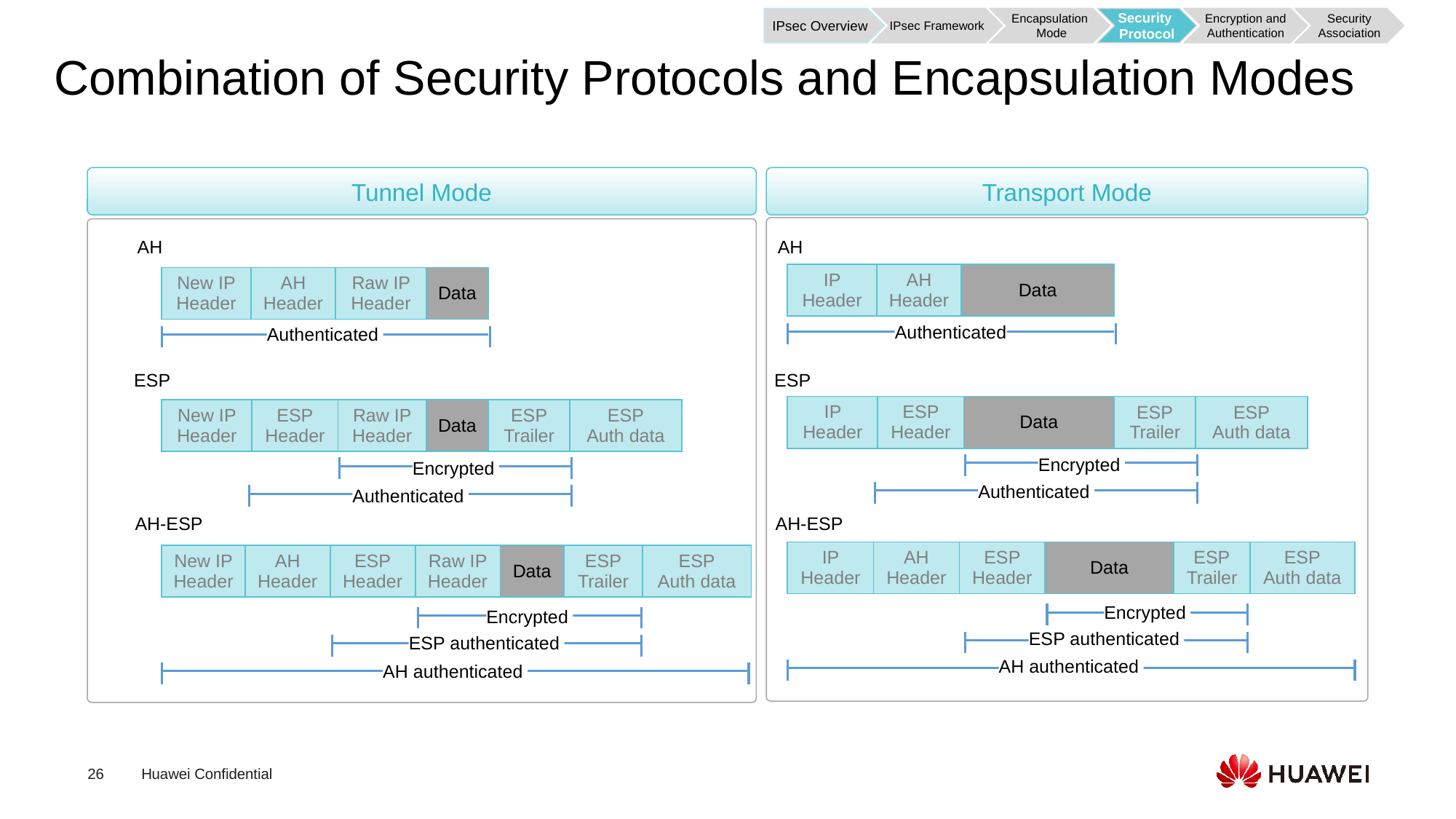

IPsec Overview
IPsec Framework
Encapsulation
 Mode
Security
Protocol
Encryption and Authentication
Security Association
# Combination of Security Protocols and Encapsulation Modes
Tunnel Mode
Transport Mode

AH
AH
| IP Header | AH Header | Data |
| --- | --- | --- |
| New IP Header | AH Header | Raw IP Header | Data |
| --- | --- | --- | --- |
Authenticated
Authenticated
ESP
ESP
| IP Header | ESP Header | Data | ESP Trailer | ESP Auth data |
| --- | --- | --- | --- | --- |
| New IP Header | ESP Header | Raw IP Header | Data | ESP Trailer | ESP Auth data |
| --- | --- | --- | --- | --- | --- |
Encrypted
Encrypted
Authenticated
Authenticated
AH-ESP
AH-ESP
| IP Header | AH Header | ESP Header | Data | ESP Trailer | ESP Auth data |
| --- | --- | --- | --- | --- | --- |
| New IP Header | AH Header | ESP Header | Raw IP Header | Data | ESP Trailer | ESP Auth data |
| --- | --- | --- | --- | --- | --- | --- |
Encrypted
Encrypted
ESP authenticated
ESP authenticated
AH authenticated
AH authenticated